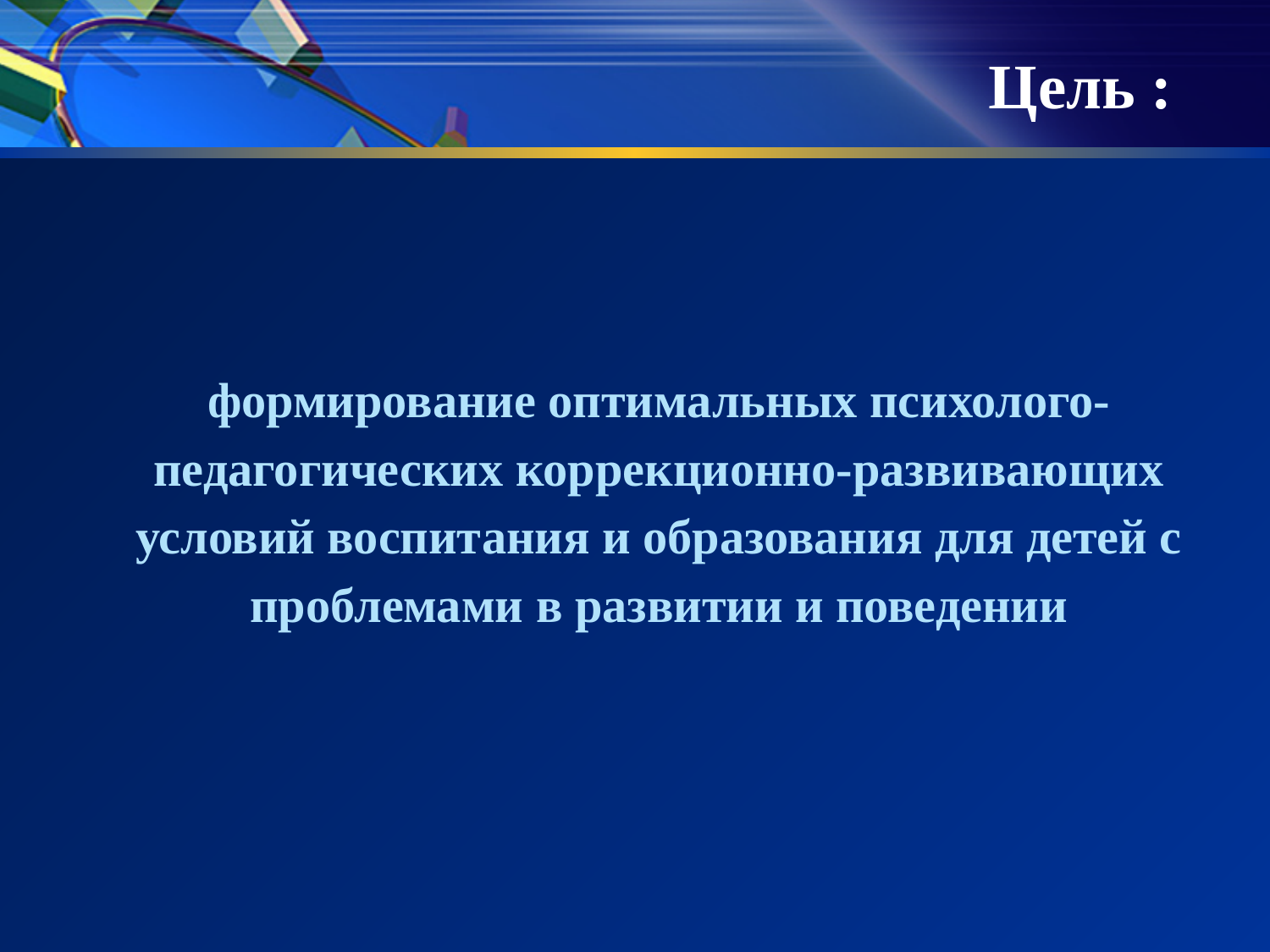

# Цель :

формирование оптимальных психолого-педагогических коррекционно-развивающих условий воспитания и образования для детей с проблемами в развитии и поведении